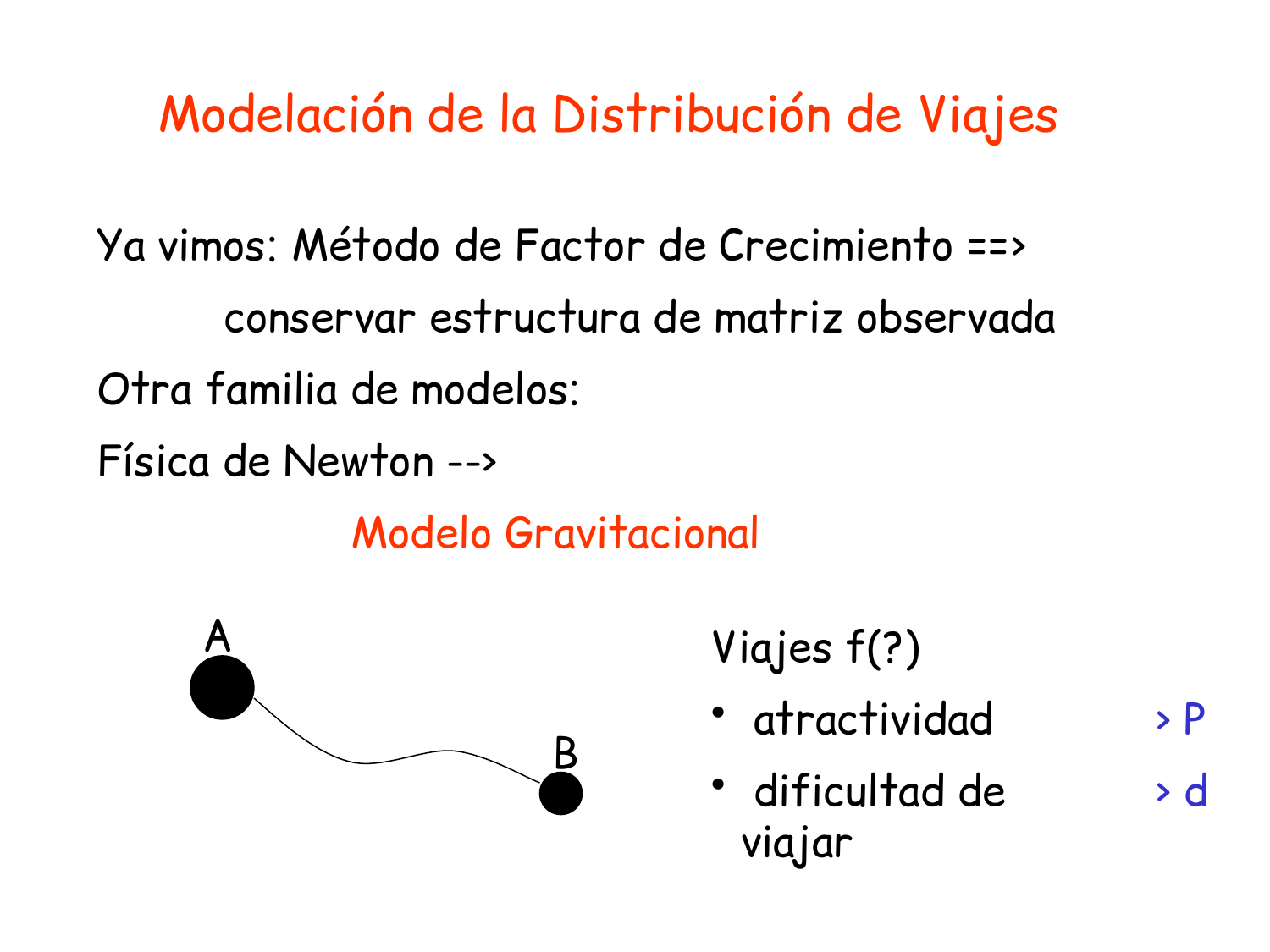

Modelación de la Distribución de Viajes
Ya vimos: Método de Factor de Crecimiento ==>
	conservar estructura de matriz observada
Otra familia de modelos:
Física de Newton -->
		Modelo Gravitacional
A
Viajes f(?)
 atractividad
 dificultad de viajar

> P
> d

B